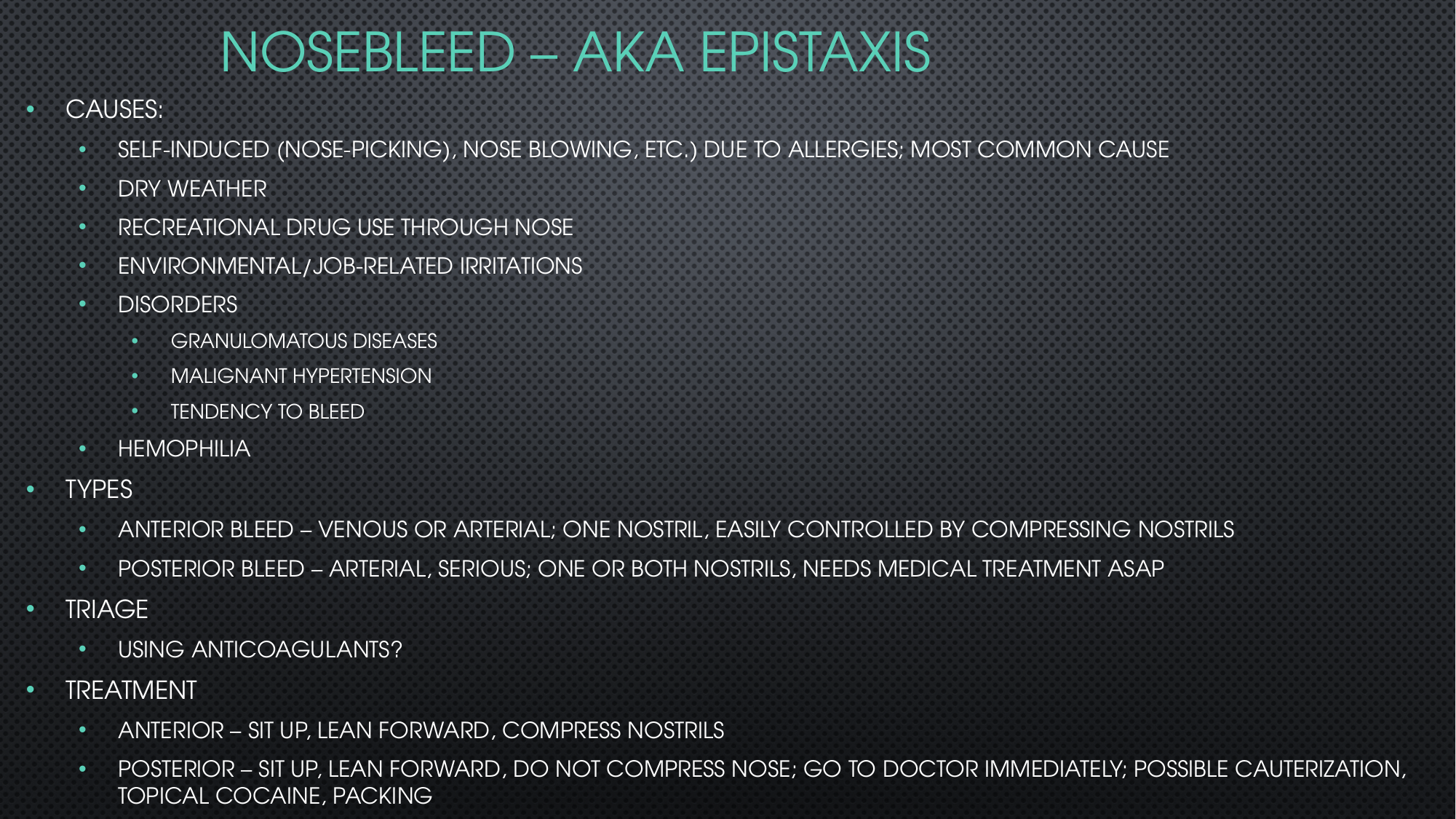

# Nosebleed – Aka epistaxis
Causes:
Self-induced (nose-picking), nose blowing, etc.) due to allergies; most common cause
Dry weather
Recreational drug use through nose
Environmental/job-related irritations
Disorders
Granulomatous diseases
Malignant hypertension
Tendency to Bleed
Hemophilia
Types
Anterior bleed – venous or arterial; one nostril, easily controlled by compressing nostrils
Posterior bleed – arterial, serious; one or both nostrils, needs medical treatment ASAP
Triage
Using anticoagulants?
Treatment
Anterior – sit up, lean forward, compress nostrils
Posterior – sit up, lean forward, do NOT compress nose; go to doctor immediately; possible cauterization, topical cocaine, packing